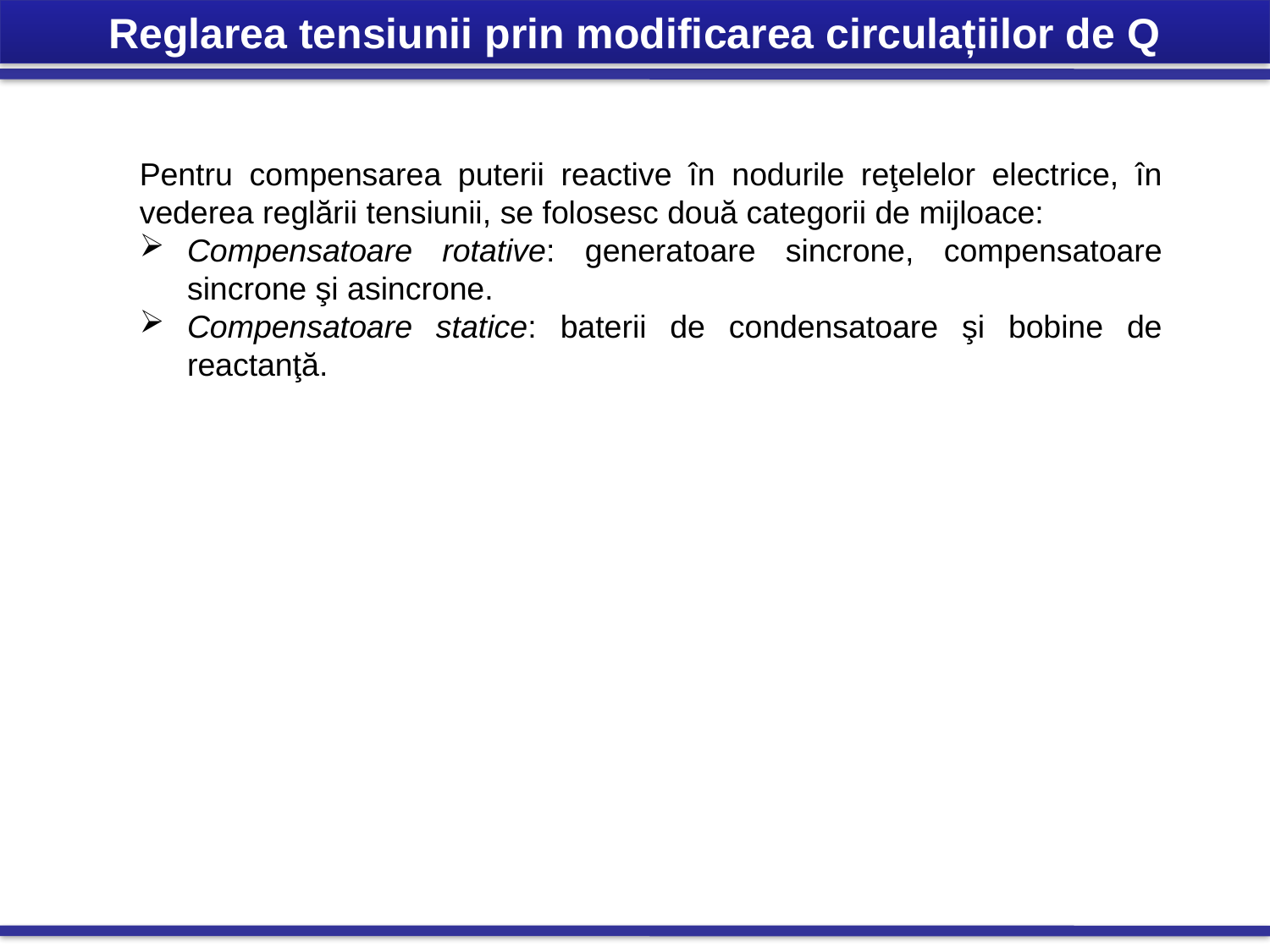

Reglarea tensiunii prin modificarea circulațiilor de Q

Pentru compensarea puterii reactive în nodurile reţelelor electrice, în vederea reglării tensiunii, se folosesc două categorii de mijloace:
Compensatoare rotative: generatoare sincrone, compensatoare sincrone şi asincrone.
Compensatoare statice: baterii de condensatoare şi bobine de reactanţă.